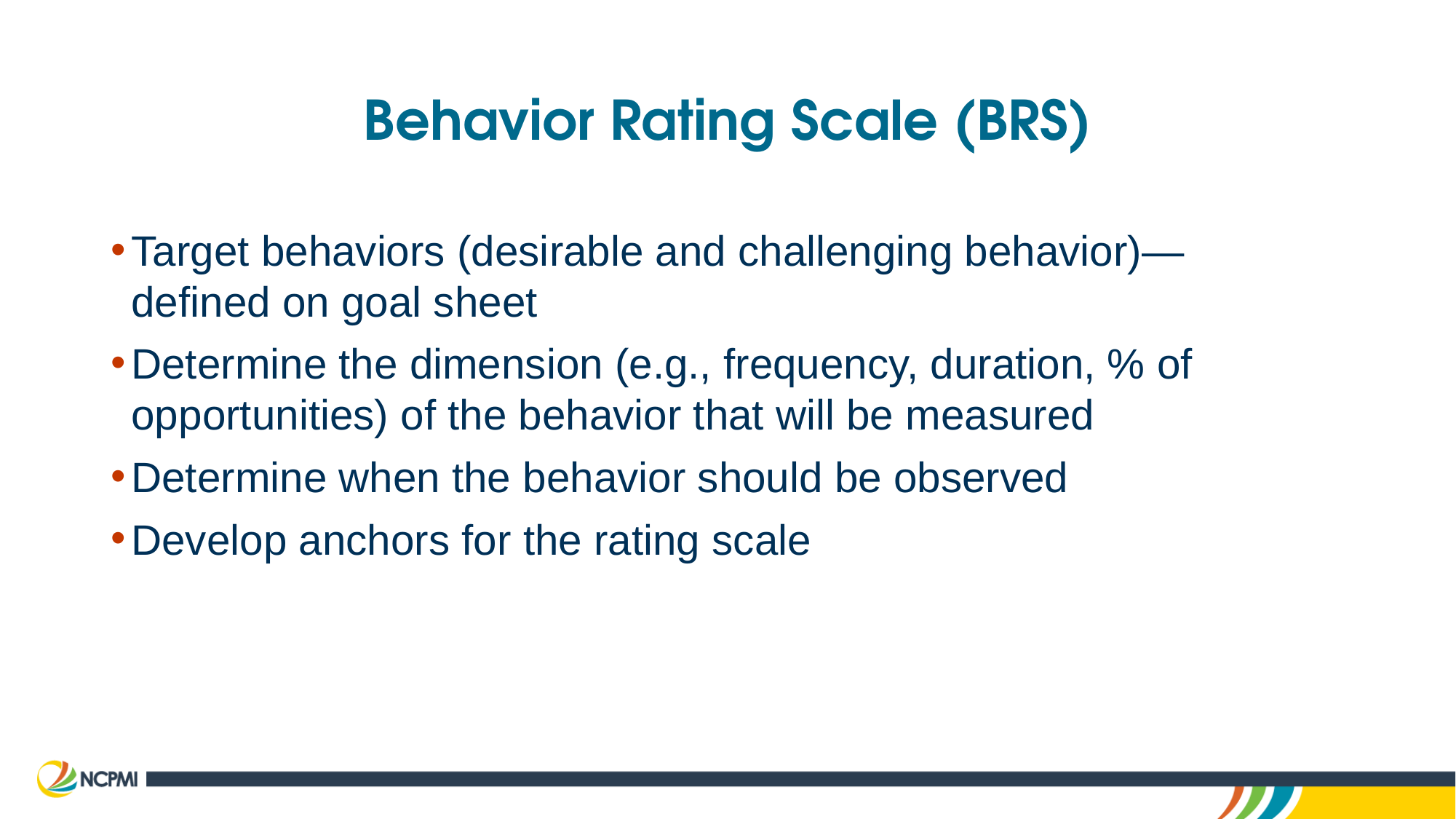

# Behavior Rating Scale (BRS)
Target behaviors (desirable and challenging behavior)—defined on goal sheet
Determine the dimension (e.g., frequency, duration, % of opportunities) of the behavior that will be measured
Determine when the behavior should be observed
Develop anchors for the rating scale